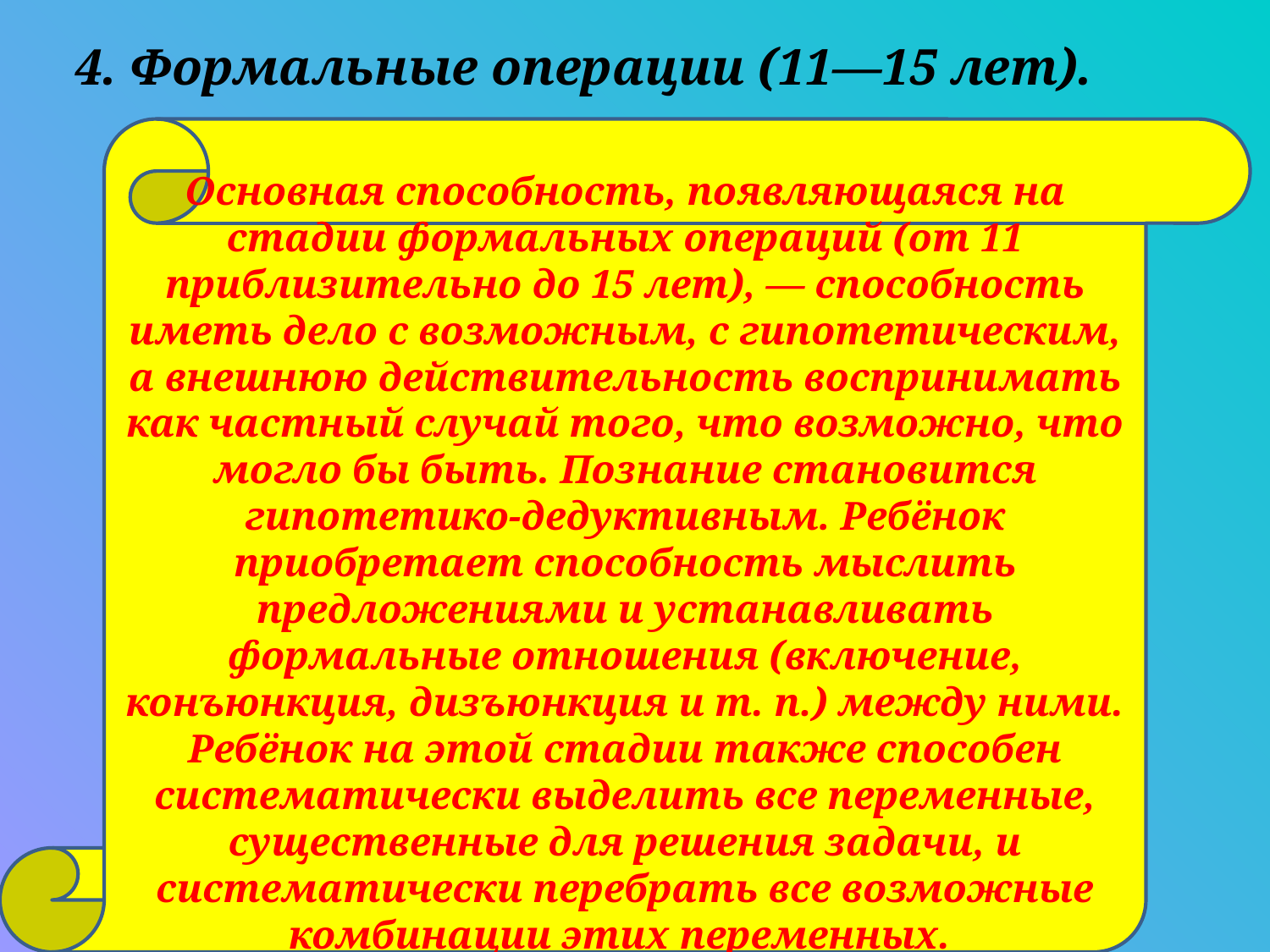

4. Формальные операции (11—15 лет).
Основная способность, появляющаяся на стадии формальных операций (от 11 приблизительно до 15 лет), — способность иметь дело с возможным, с гипотетическим, а внешнюю действительность воспринимать как частный случай того, что возможно, что могло бы быть. Познание становится гипотетико-дедуктивным. Ребёнок приобретает способность мыслить предложениями и устанавливать формальные отношения (включение, конъюнкция, дизъюнкция и т. п.) между ними. Ребёнок на этой стадии также способен систематически выделить все переменные, существенные для решения задачи, и систематически перебрать все возможные комбинации этих переменных.